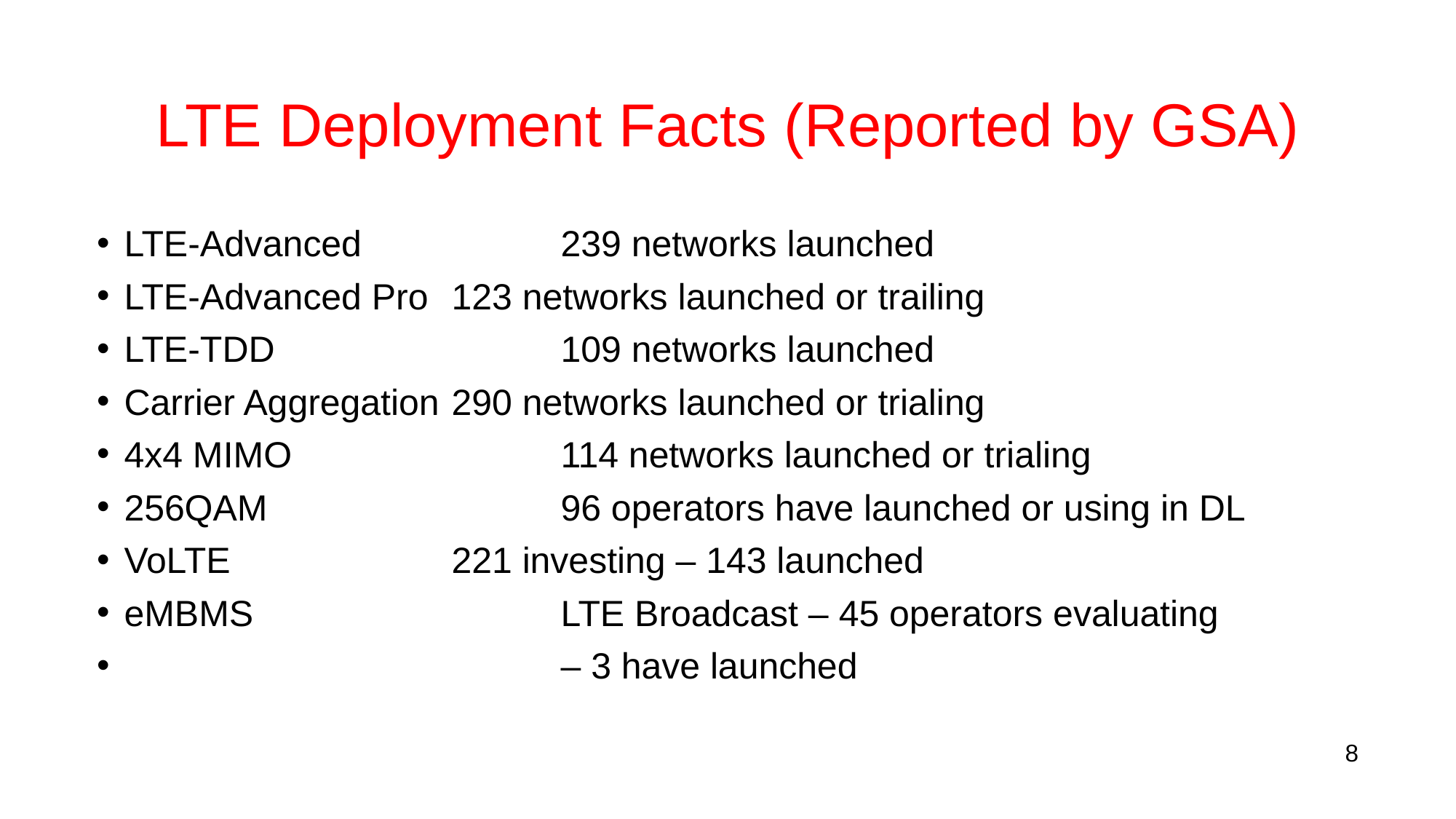

# LTE Deployment Facts (Reported by GSA)
LTE-Advanced		239 networks launched
LTE-Advanced Pro	123 networks launched or trailing
LTE-TDD			109 networks launched
Carrier Aggregation	290 networks launched or trialing
4x4 MIMO			114 networks launched or trialing
256QAM			96 operators have launched or using in DL
VoLTE			221 investing – 143 launched
eMBMS			LTE Broadcast – 45 operators evaluating
				– 3 have launched
8